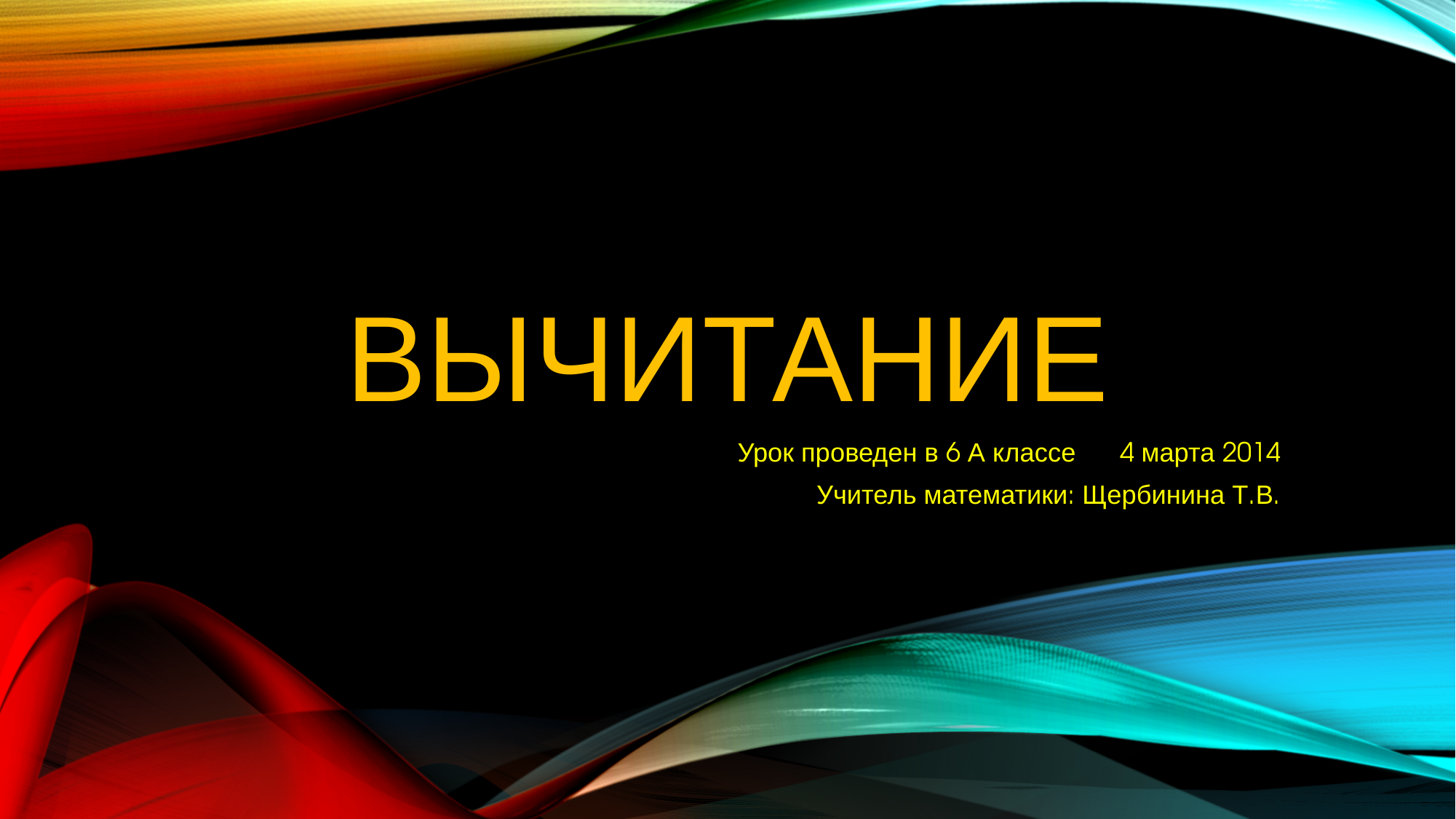

# вычитание
Урок проведен в 6 А классе      4 марта 2014
Учитель математики: Щербинина Т.В.